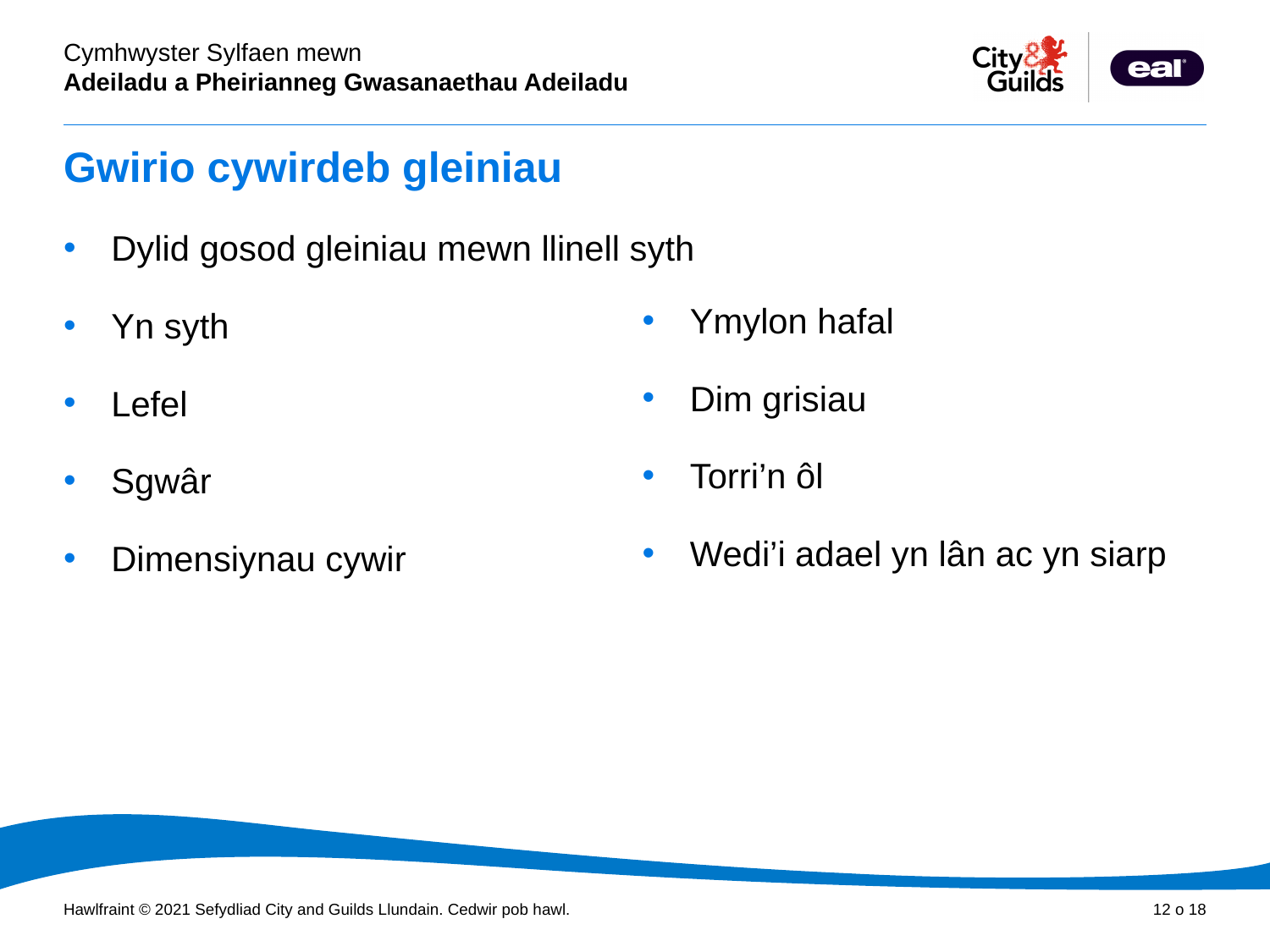

# Gwirio cywirdeb gleiniau
Dylid gosod gleiniau mewn llinell syth
Yn syth
Lefel
Sgwâr
Dimensiynau cywir

Ymylon hafal
Dim grisiau
Torri’n ôl
Wedi’i adael yn lân ac yn siarp